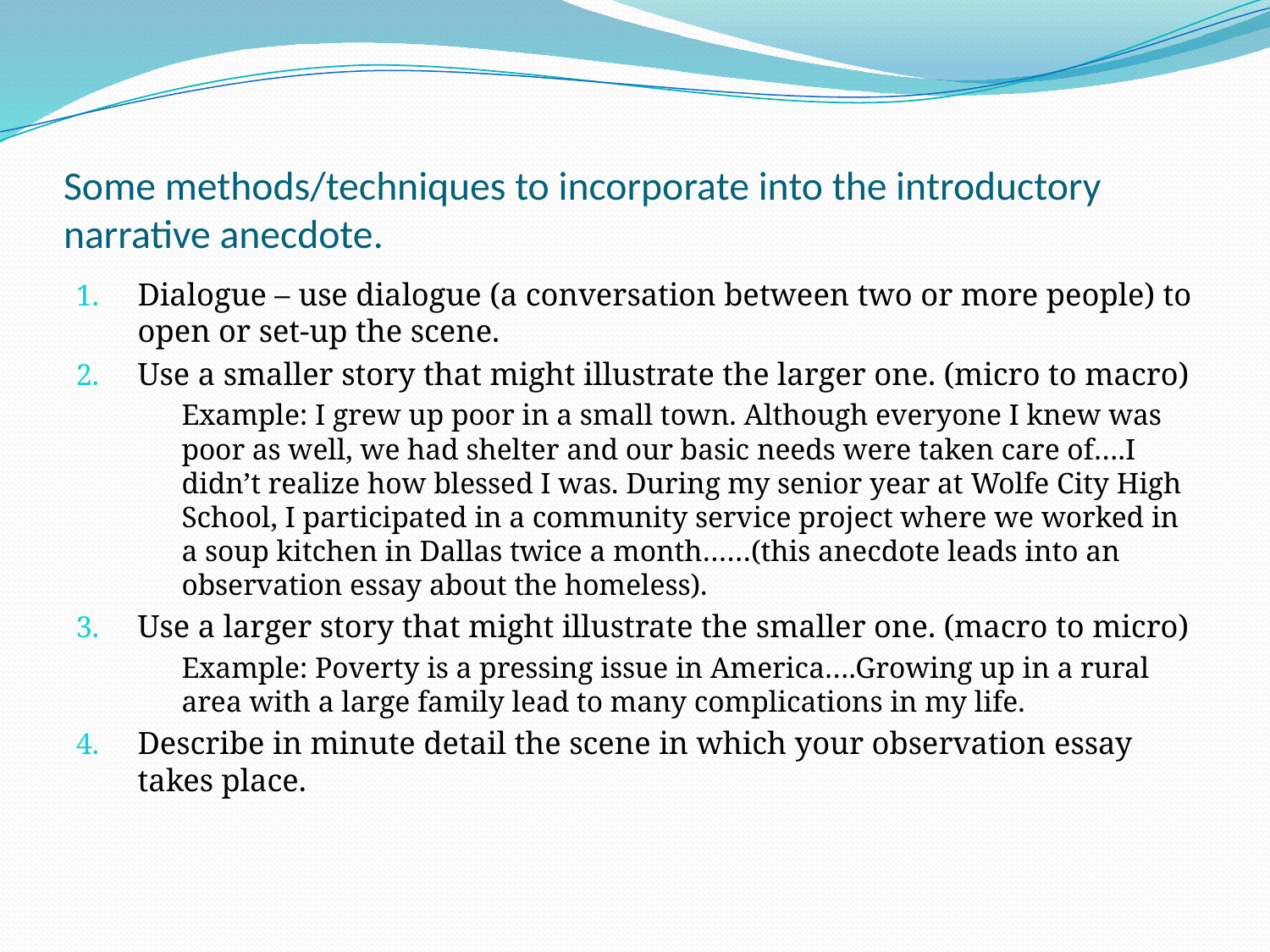

# Some methods/techniques to incorporate into the introductory narrative anecdote.
Dialogue – use dialogue (a conversation between two or more people) to open or set-up the scene.
Use a smaller story that might illustrate the larger one. (micro to macro)
		Example: I grew up poor in a small town. Although everyone I knew was poor as well, we had shelter and our basic needs were taken care of….I didn’t realize how blessed I was. During my senior year at Wolfe City High School, I participated in a community service project where we worked in a soup kitchen in Dallas twice a month……(this anecdote leads into an observation essay about the homeless).
Use a larger story that might illustrate the smaller one. (macro to micro)
	Example: Poverty is a pressing issue in America….Growing up in a rural area with a large family lead to many complications in my life.
Describe in minute detail the scene in which your observation essay takes place.